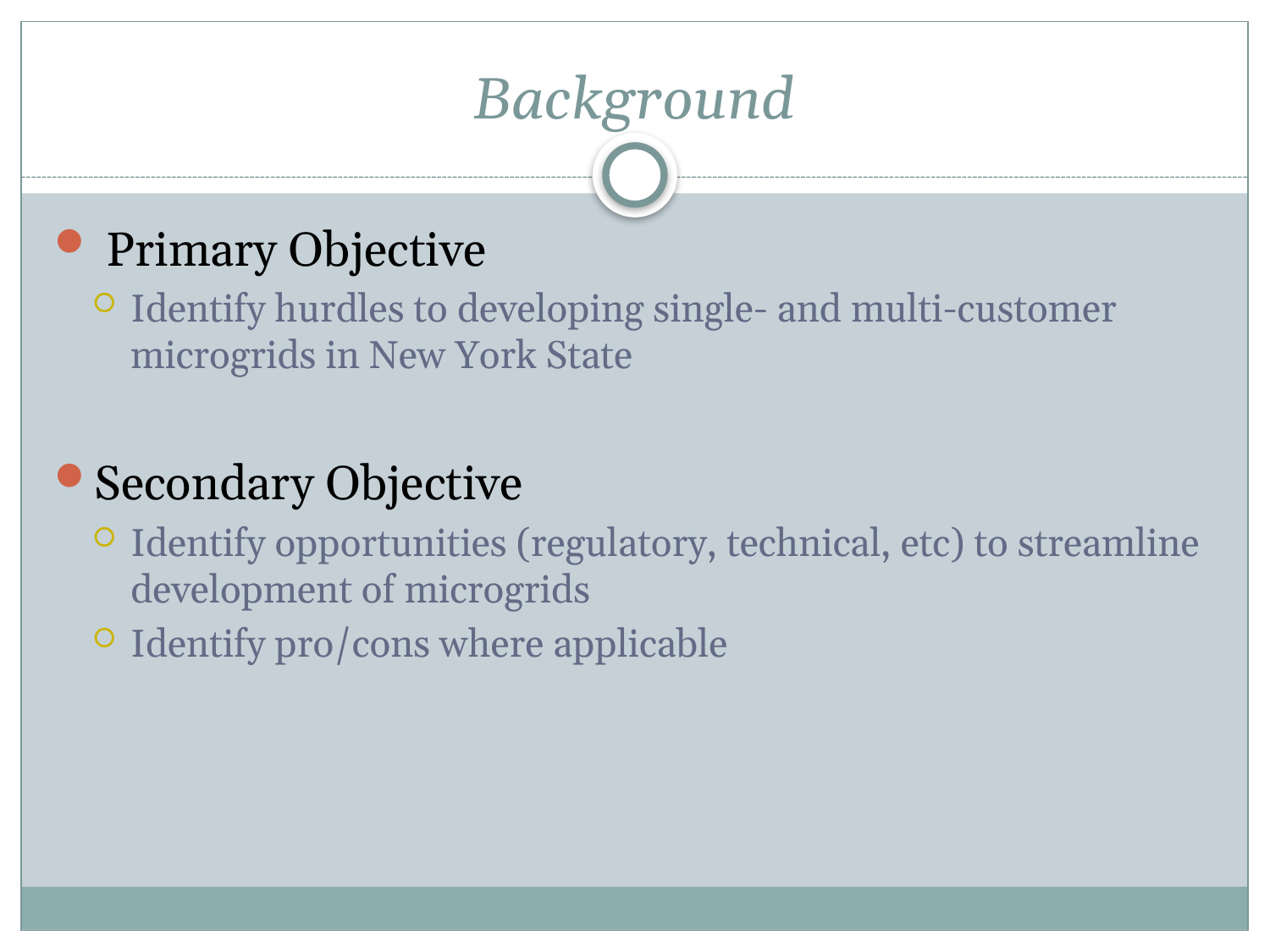

# Background
 Primary Objective
Identify hurdles to developing single- and multi-customer microgrids in New York State

Secondary Objective
Identify opportunities (regulatory, technical, etc) to streamline development of microgrids
Identify pro/cons where applicable